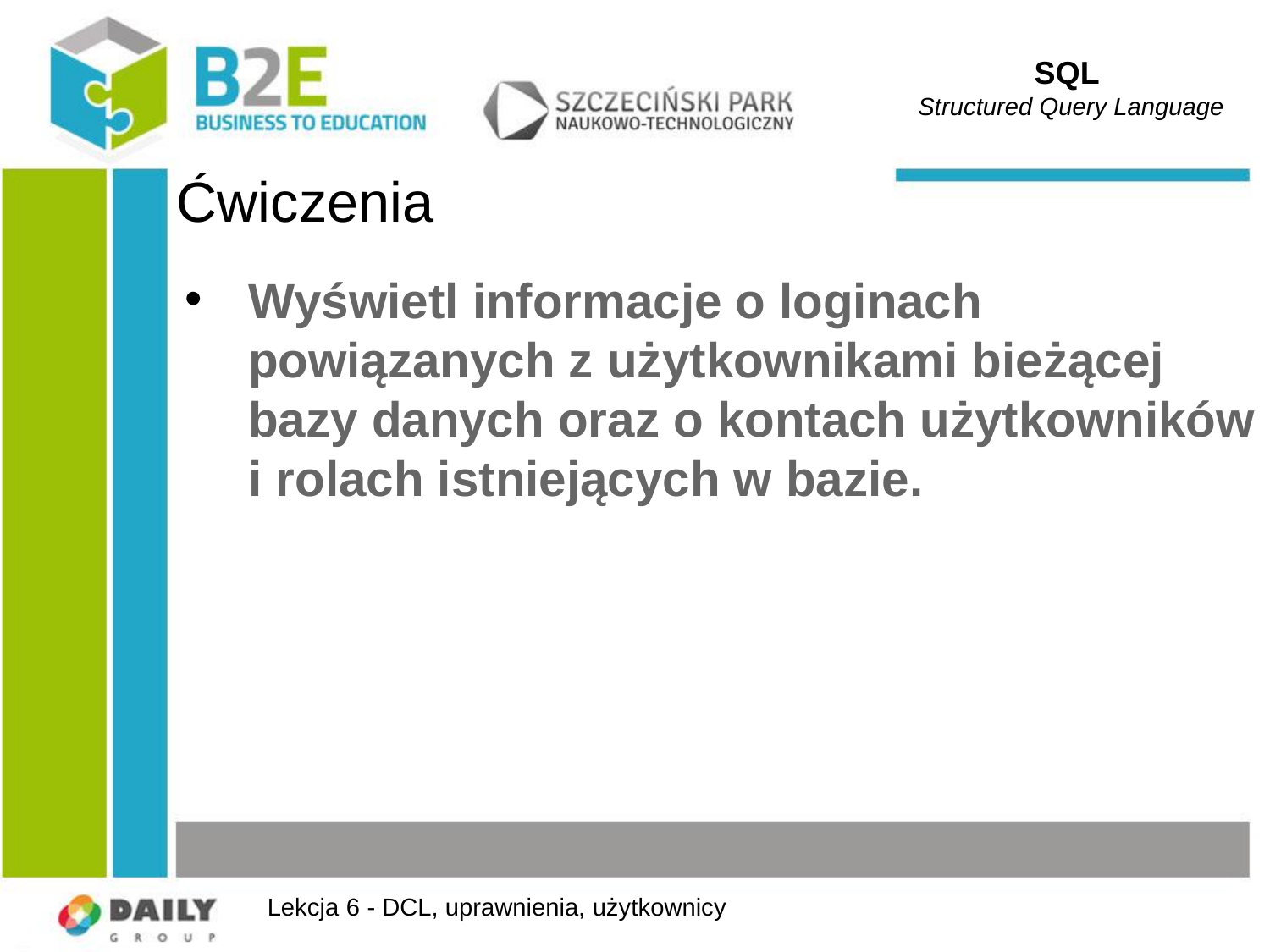

SQL
Structured Query Language
# Ćwiczenia
Wyświetl informacje o loginach powiązanych z użytkownikami bieżącej bazy danych oraz o kontach użytkowników i rolach istniejących w bazie.
Lekcja 6 - DCL, uprawnienia, użytkownicy